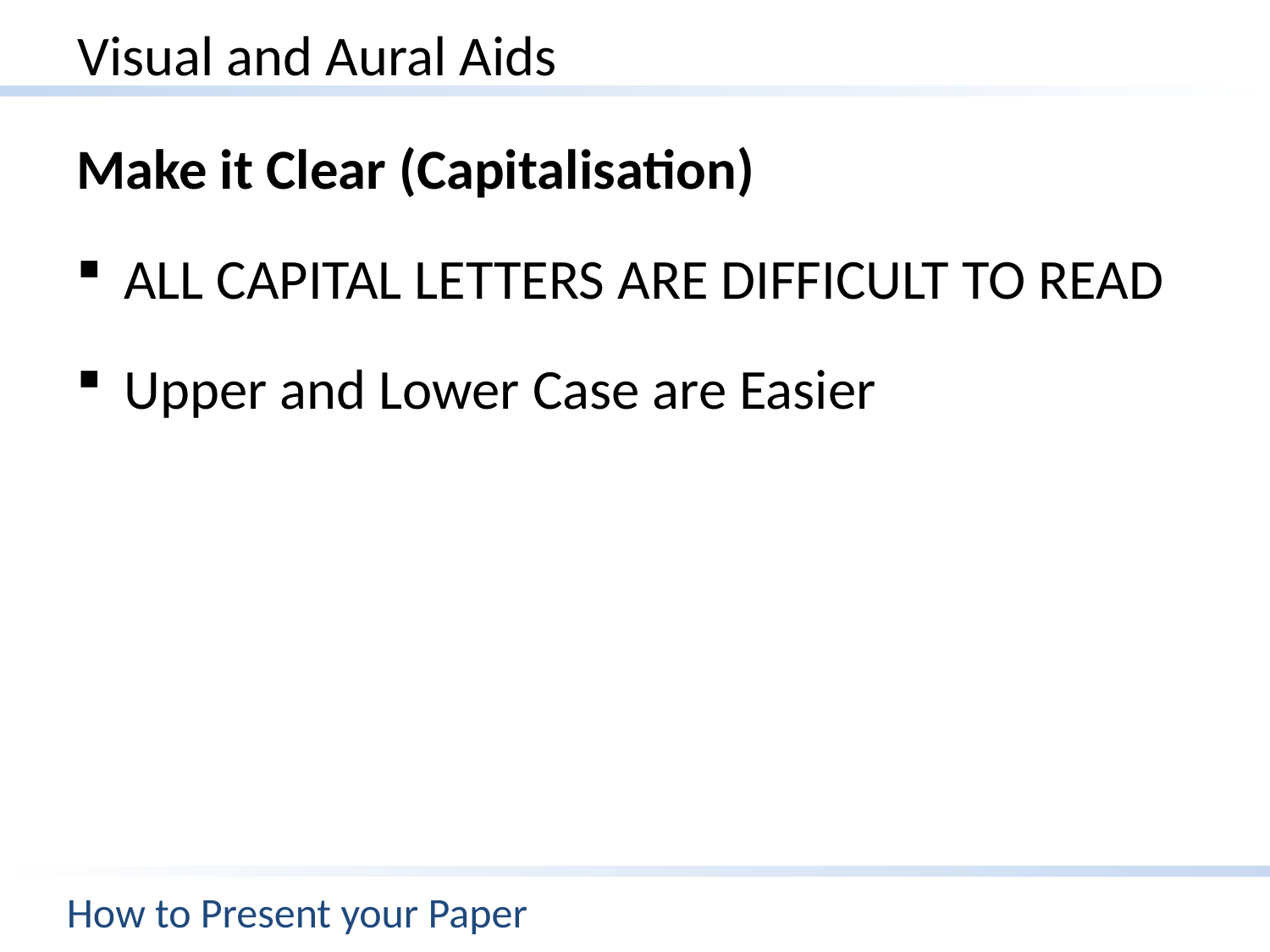

# Visual and Aural Aids

Make it Clear (Capitalisation)
ALL CAPITAL LETTERS ARE DIFFICULT TO READ
Upper and Lower Case are Easier
How to Present your Paper